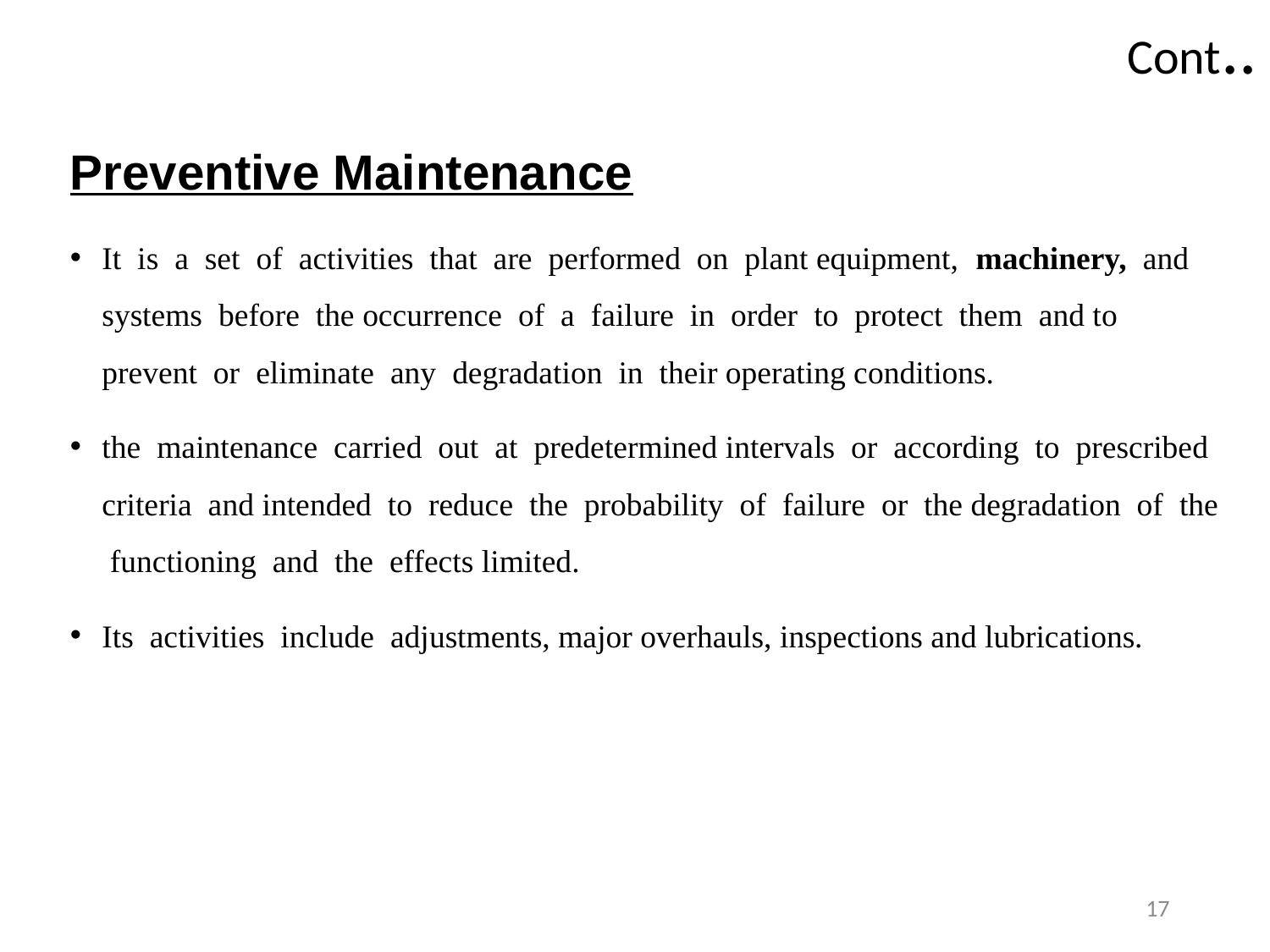

# Cont..
Preventive Maintenance
It  is  a  set  of  activities  that  are  performed  on  plant equipment,  machinery,  and  systems  before  the occurrence  of  a  failure  in  order  to  protect  them  and to  prevent  or  eliminate  any  degradation  in  their operating conditions.
the  maintenance  carried  out  at  predetermined intervals  or  according  to  prescribed  criteria  and intended  to  reduce  the  probability  of  failure  or  the degradation  of  the  functioning  and  the  effects limited.
Its  activities  include  adjustments, major overhauls, inspections and lubrications.
17